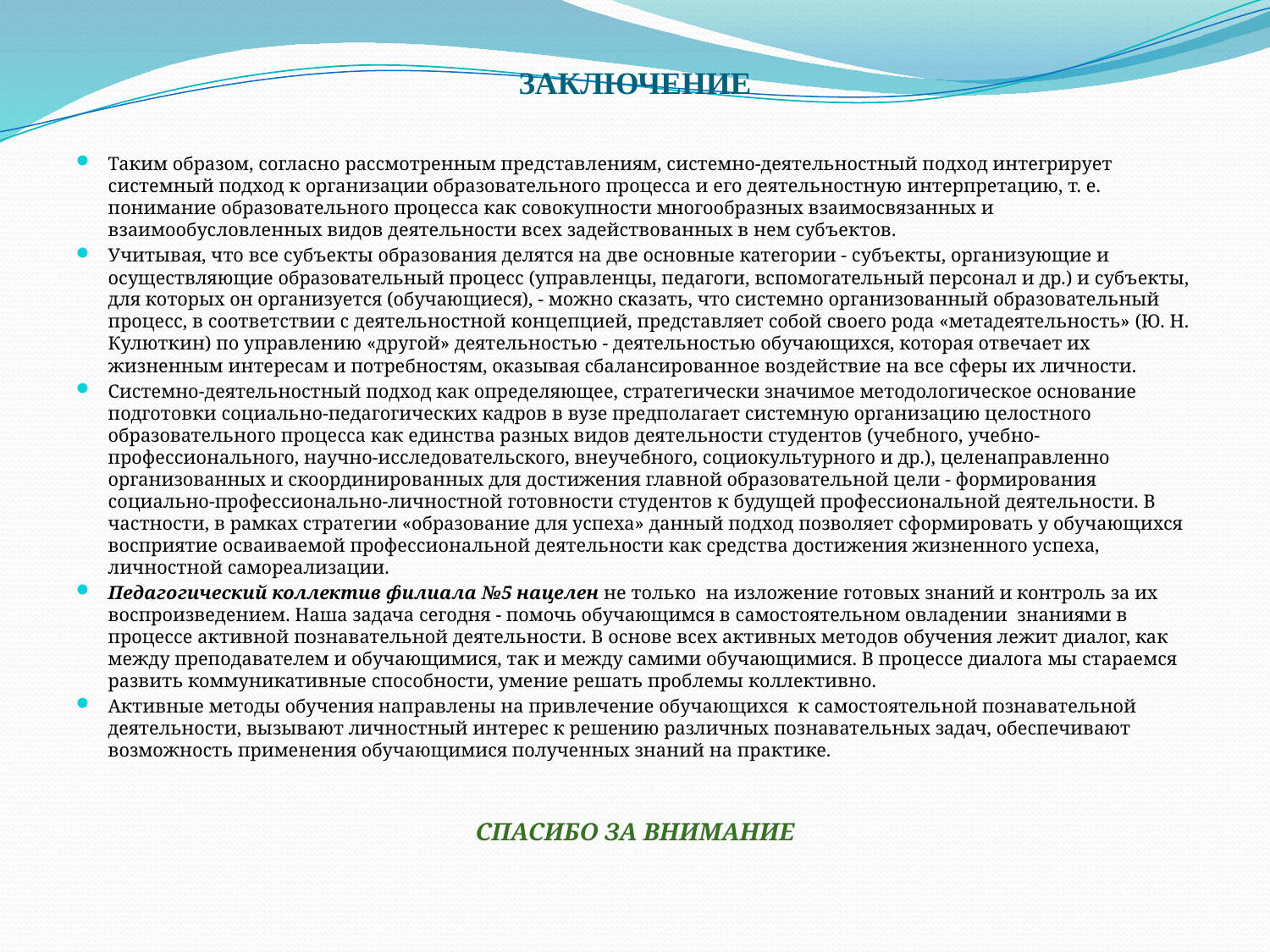

# ЗАКЛЮЧЕНИЕ
Таким образом, согласно рассмотренным представлениям, системно-деятельностный подход интегрирует системный подход к организации образовательного процесса и его деятельностную интерпретацию, т. е. понимание образовательного процесса как совокупности многообразных взаимосвязанных и взаимообусловленных видов деятельности всех задействованных в нем субъектов.
Учитывая, что все субъекты образования делятся на две основные категории - субъекты, организующие и осуществляющие образовательный процесс (управленцы, педагоги, вспомогательный персонал и др.) и субъекты, для которых он организуется (обучающиеся), - можно сказать, что системно организованный образовательный процесс, в соответствии с деятельностной концепцией, представляет собой своего рода «метадеятельность» (Ю. Н. Кулюткин) по управлению «другой» деятельностью - деятельностью обучающихся, которая отвечает их жизненным интересам и потребностям, оказывая сбалансированное воздействие на все сферы их личности.
Системно-деятельностный подход как определяющее, стратегически значимое методологическое основание подготовки социально-педагогических кадров в вузе предполагает системную организацию целостного образовательного процесса как единства разных видов деятельности студентов (учебного, учебно-профессионального, научно-исследовательского, внеучебного, социокультурного и др.), целенаправленно организованных и скоординированных для достижения главной образовательной цели - формирования социально-профессионально-личностной готовности студентов к будущей профессиональной деятельности. В частности, в рамках стратегии «образование для успеха» данный подход позволяет сформировать у обучающихся восприятие осваиваемой профессиональной деятельности как средства достижения жизненного успеха, личностной самореализации.
Педагогический коллектив филиала №5 нацелен не только  на изложение готовых знаний и контроль за их воспроизведением. Наша задача сегодня - помочь обучающимся в самостоятельном овладении  знаниями в процессе активной познавательной деятельности. В основе всех активных методов обучения лежит диалог, как между преподавателем и обучающимися, так и между самими обучающимися. В процессе диалога мы стараемся развить коммуникативные способности, умение решать проблемы коллективно.
Активные методы обучения направлены на привлечение обучающихся  к самостоятельной познавательной деятельности, вызывают личностный интерес к решению различных познавательных задач, обеспечивают возможность применения обучающимися полученных знаний на практике.

СПАСИБО ЗА ВНИМАНИЕ